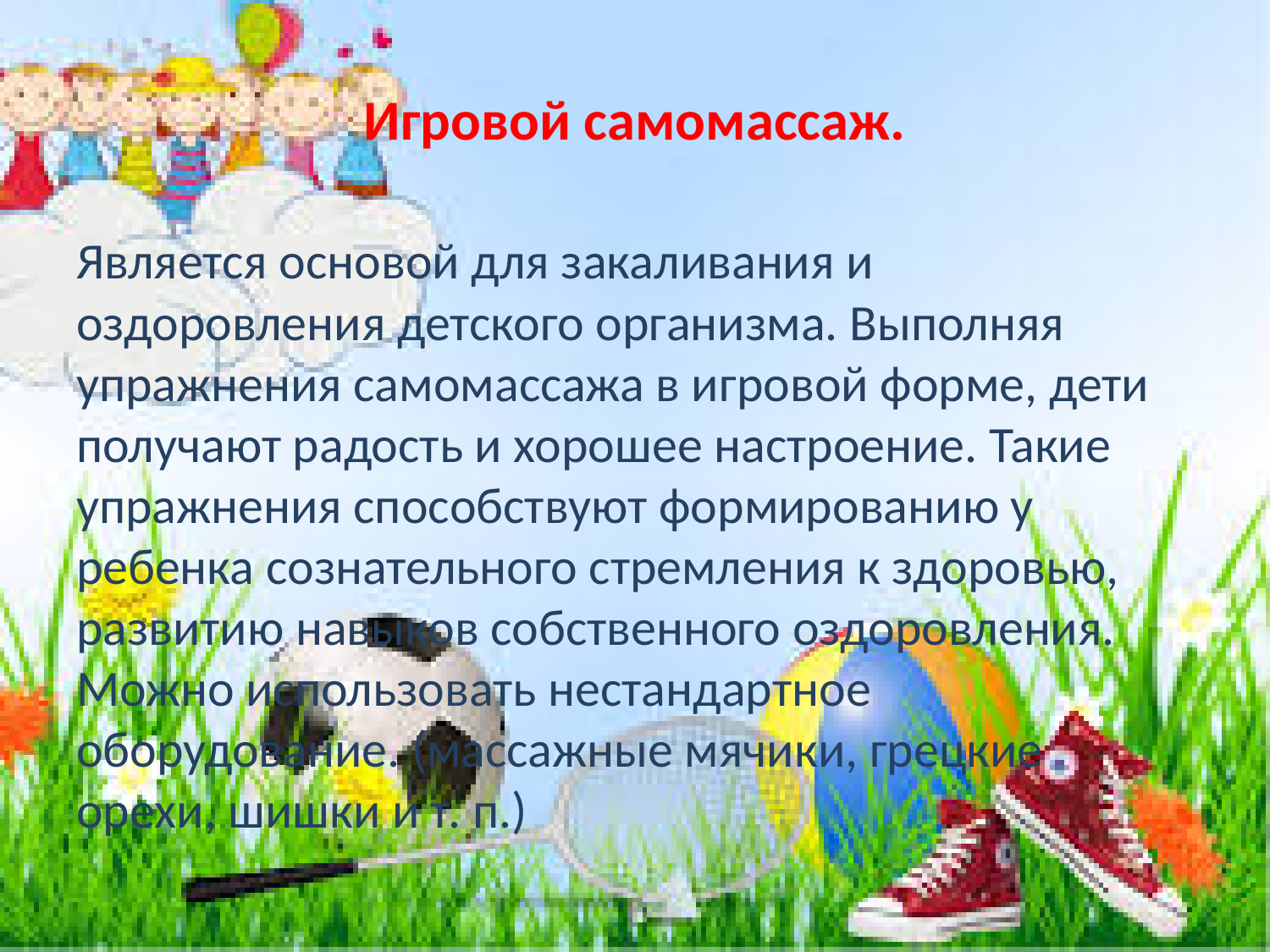

# Игровой самомассаж.
Является основой для закаливания и оздоровления детского организма. Выполняя упражнения самомассажа в игровой форме, дети получают радость и хорошее настроение. Такие упражнения способствуют формированию у ребенка сознательного стремления к здоровью, развитию навыков собственного оздоровления. Можно использовать нестандартное оборудование. (массажные мячики, грецкие орехи, шишки и т. п.)